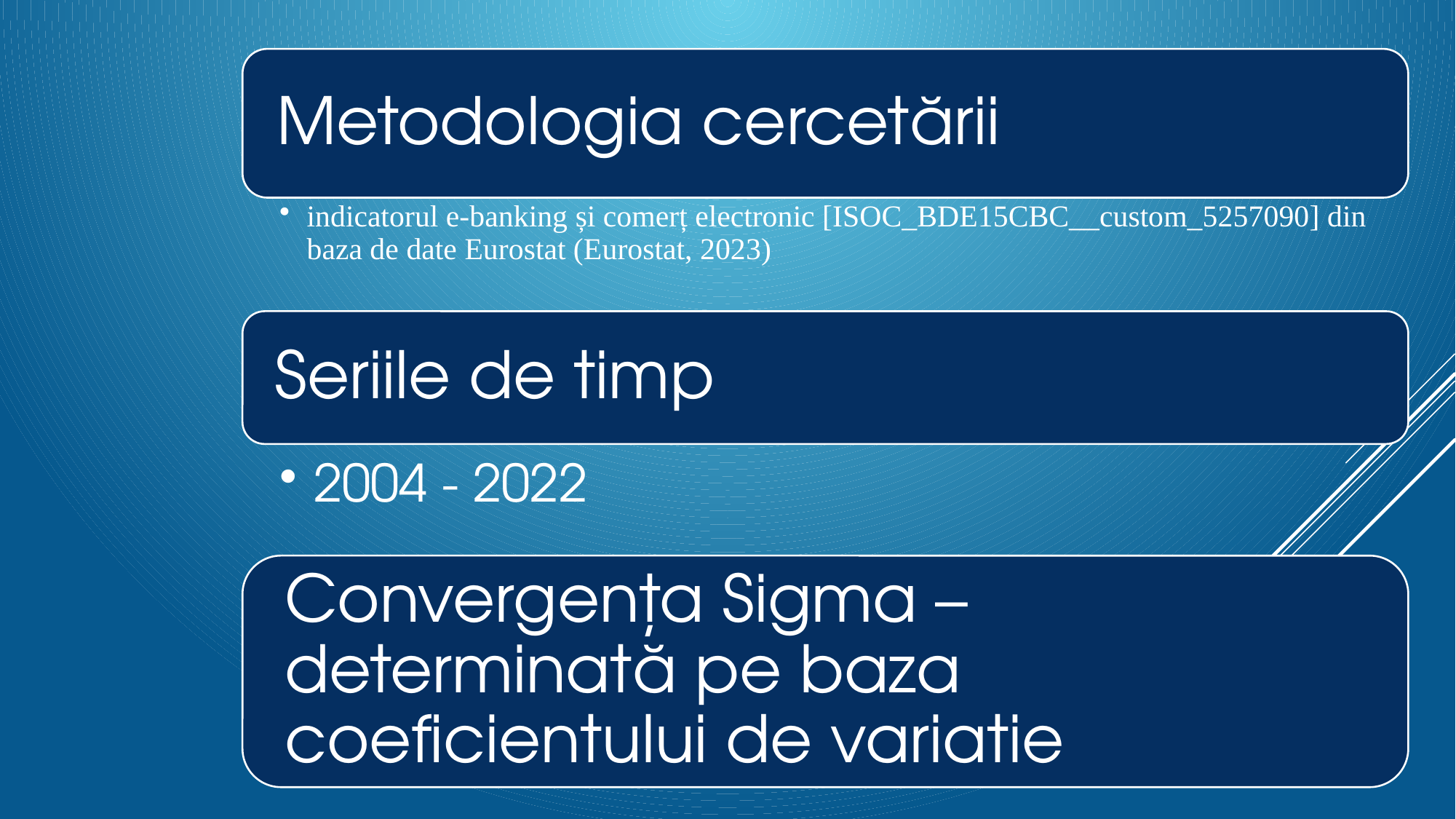

Metodologia cercetării
indicatorul e-banking și comerț electronic [ISOC_BDE15CBC__custom_5257090] din baza de date Eurostat (Eurostat, 2023)
Seriile de timp

2004 - 2022
Convergența Sigma – determinată pe baza coeficientului de variatie